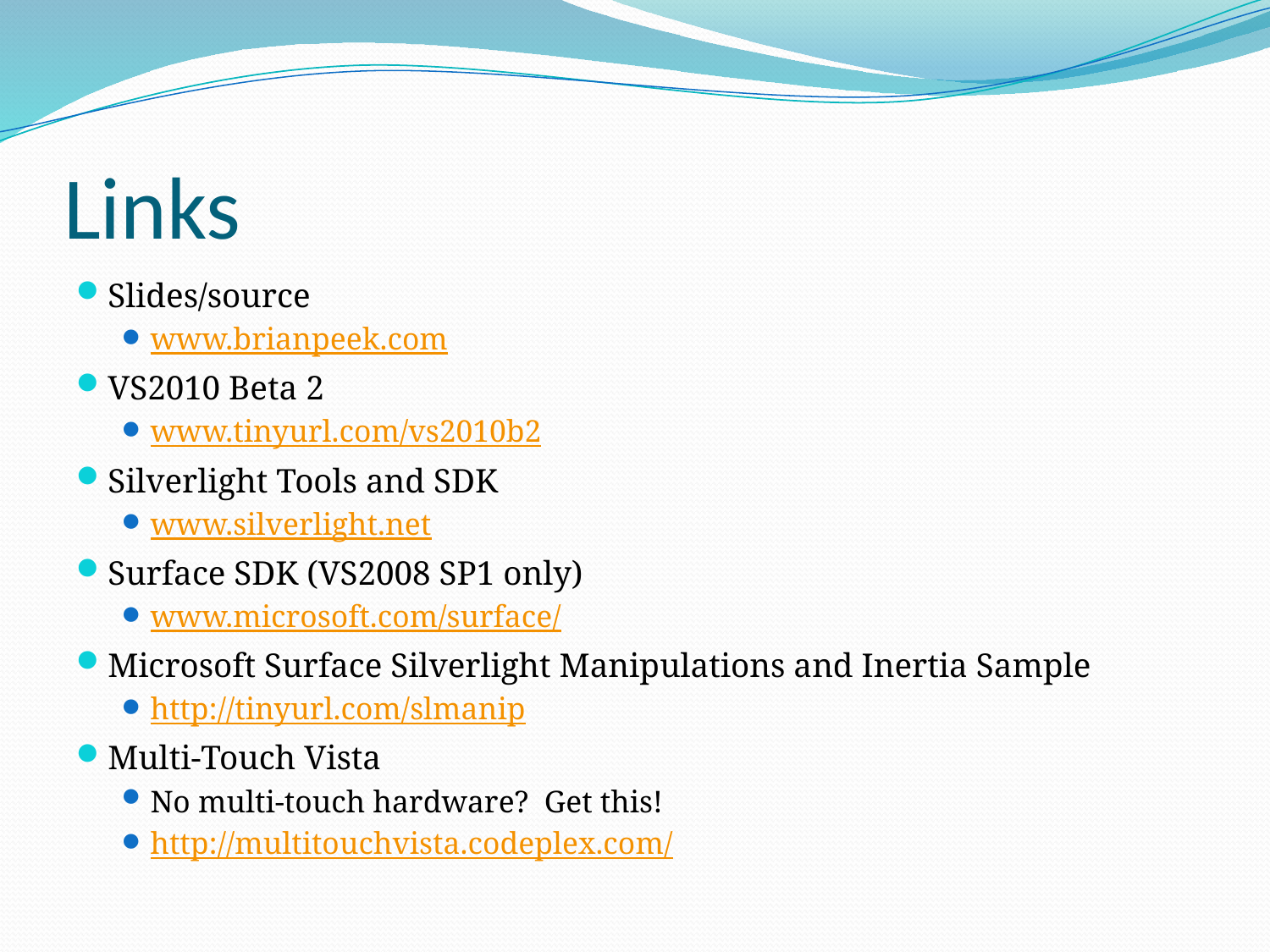

# Links
Slides/source
www.brianpeek.com
VS2010 Beta 2
www.tinyurl.com/vs2010b2
Silverlight Tools and SDK
www.silverlight.net
Surface SDK (VS2008 SP1 only)
www.microsoft.com/surface/
Microsoft Surface Silverlight Manipulations and Inertia Sample
http://tinyurl.com/slmanip
Multi-Touch Vista
No multi-touch hardware?  Get this!
http://multitouchvista.codeplex.com/